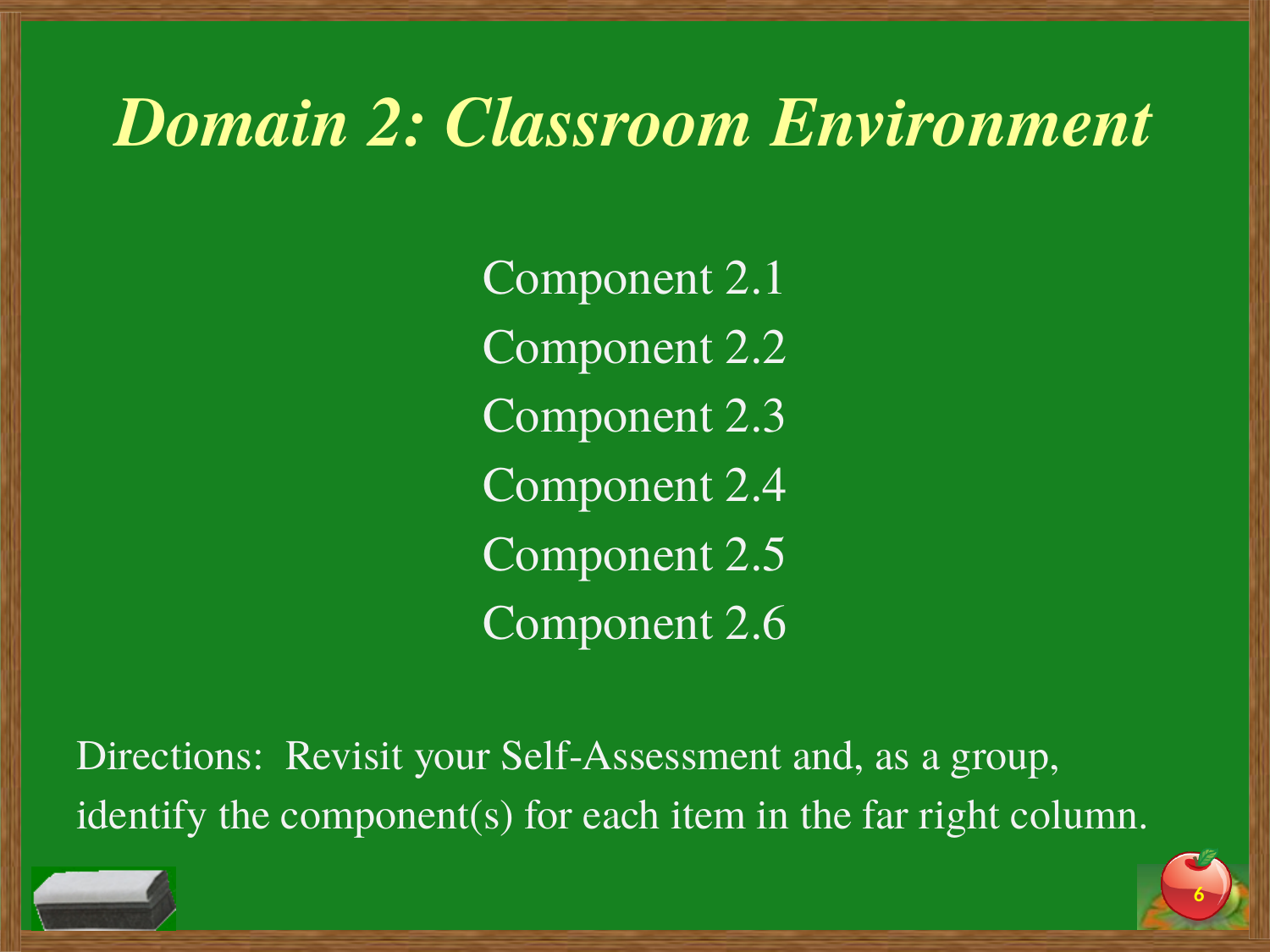

# Domain 2: Classroom Environment

Component 2.1
Component 2.2
Component 2.3
Component 2.4
Component 2.5
Component 2.6

Directions:  Revisit your Self-Assessment and, as a group,
identify the component(s) for each item in the far right column.

6